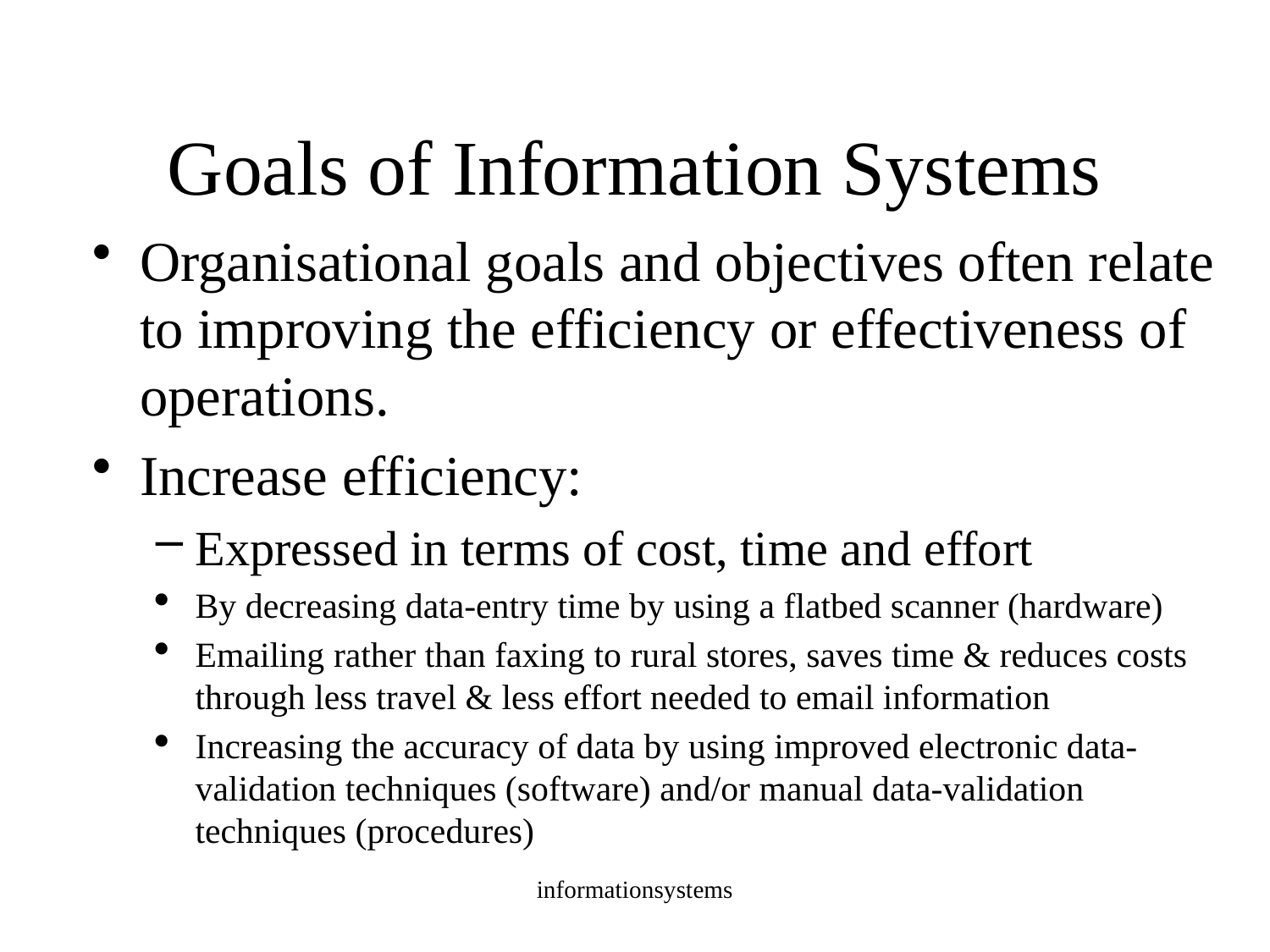

Goals of Information Systems
Organisational goals and objectives often relate to improving the efficiency or effectiveness of operations.
Increase efficiency:
Expressed in terms of cost, time and effort
By decreasing data-entry time by using a flatbed scanner (hardware)
Emailing rather than faxing to rural stores, saves time & reduces costs through less travel & less effort needed to email information
Increasing the accuracy of data by using improved electronic data-validation techniques (software) and/or manual data-validation techniques (procedures)

informationsystems